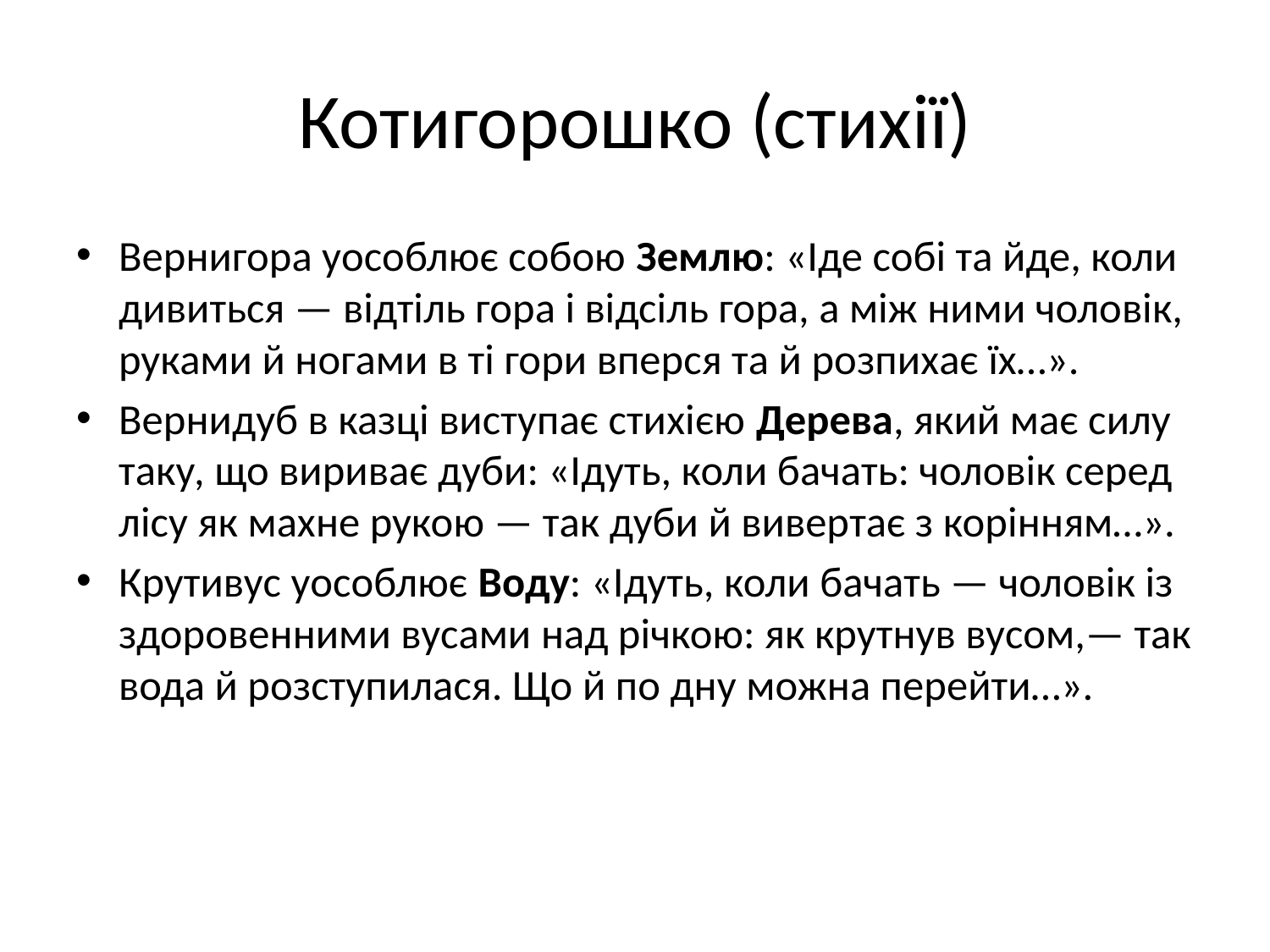

# Котигорошко (стихії)
Вернигора уособлює собою Землю: «Іде собі та йде, коли дивиться — відтіль гора і відсіль гора, а між ними чоловік, руками й ногами в ті гори вперся та й розпихає їх…».
Вернидуб в казці виступає стихією Дерева, який має силу таку, що вириває дуби: «Ідуть, коли бачать: чоловік серед лісу як махне рукою — так дуби й вивертає з корінням…».
Крутивус уособлює Воду: «Ідуть, коли бачать — чоловік із здоровенними вусами над річкою: як крутнув вусом,— так вода й розступилася. Що й по дну можна перейти…».